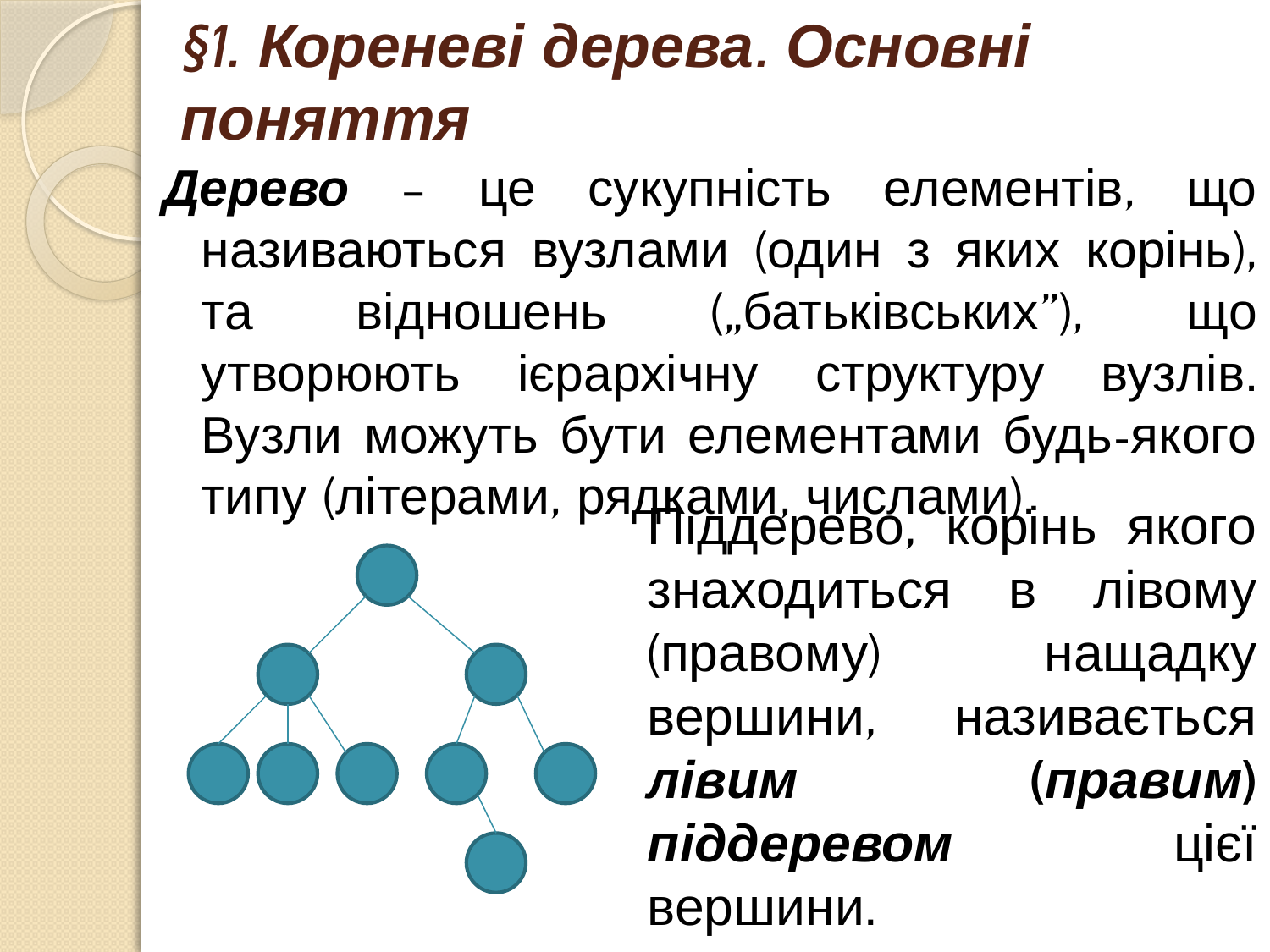

# §1. Кореневі дерева. Основні поняття
Дерево – це сукупність елементів, що називаються вузлами (один з яких корінь), та відношень („батьківських”), що утворюють ієрархічну структуру вузлів. Вузли можуть бути елементами будь-якого типу (літерами, рядками, числами).

Піддерево, корінь якого знаходиться в лівому (правому) нащадку вершини, називається лівим (правим) піддеревом  цієї вершини.